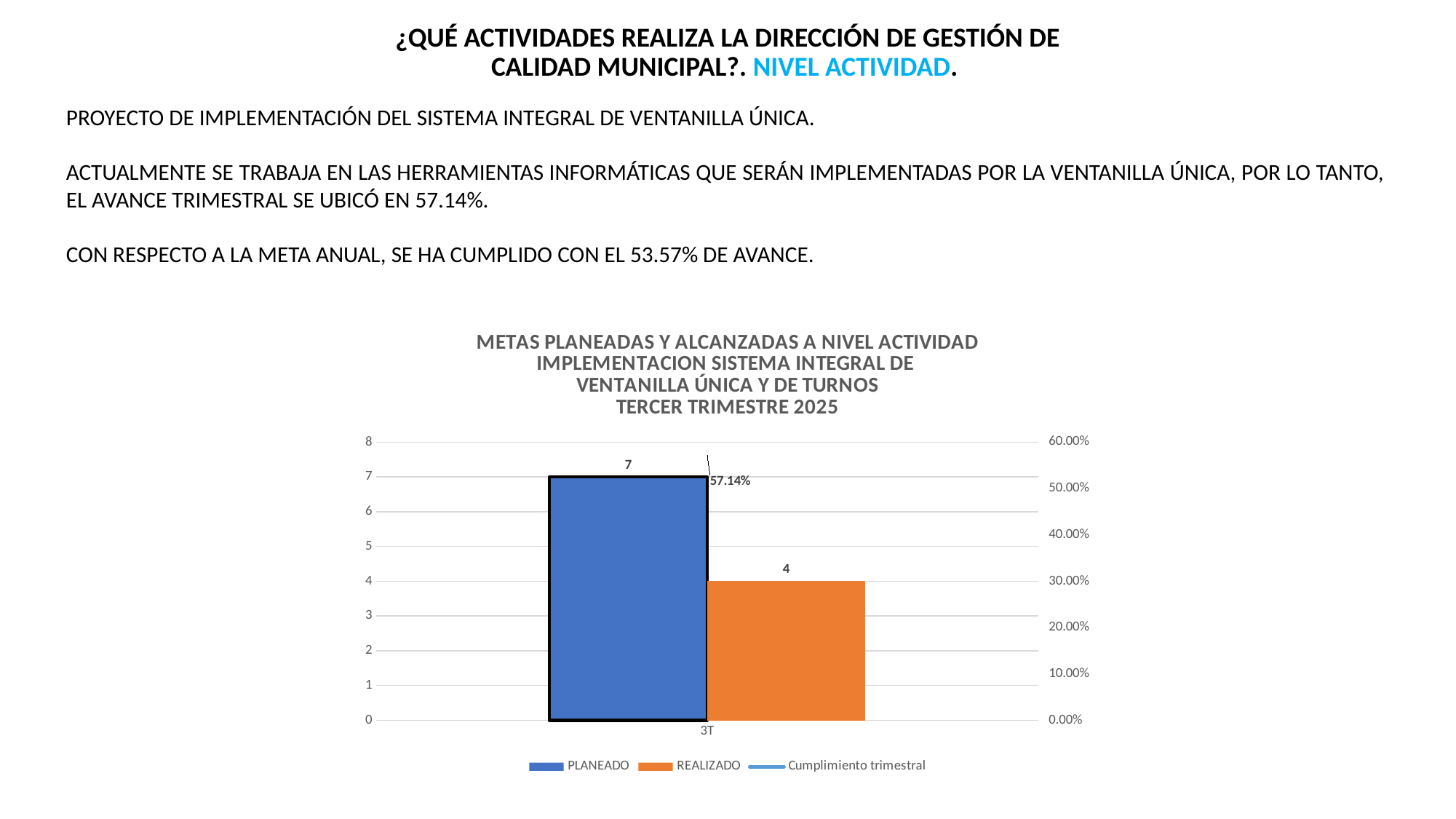

¿QUÉ ACTIVIDADES REALIZA LA DIRECCIÓN DE GESTIÓN DE CALIDAD MUNICIPAL?. NIVEL ACTIVIDAD.
PROYECTO DE IMPLEMENTACIÓN DEL SISTEMA INTEGRAL DE VENTANILLA ÚNICA.

ACTUALMENTE SE TRABAJA EN LAS HERRAMIENTAS INFORMÁTICAS QUE SERÁN IMPLEMENTADAS POR LA VENTANILLA ÚNICA, POR LO TANTO, EL AVANCE TRIMESTRAL SE UBICÓ EN 57.14%.

CON RESPECTO A LA META ANUAL, SE HA CUMPLIDO CON EL 53.57% DE AVANCE.

### Chart: METAS PLANEADAS Y ALCANZADAS A NIVEL ACTIVIDAD
IMPLEMENTACION SISTEMA INTEGRAL DE
VENTANILLA ÚNICA Y DE TURNOS
TERCER TRIMESTRE 2025

| Category | PLANEADO | REALIZADO | Cumplimiento trimestral |
|---|---|---|---|
| 3T | 7.0 | 4.0 | 0.5714285714285714 |